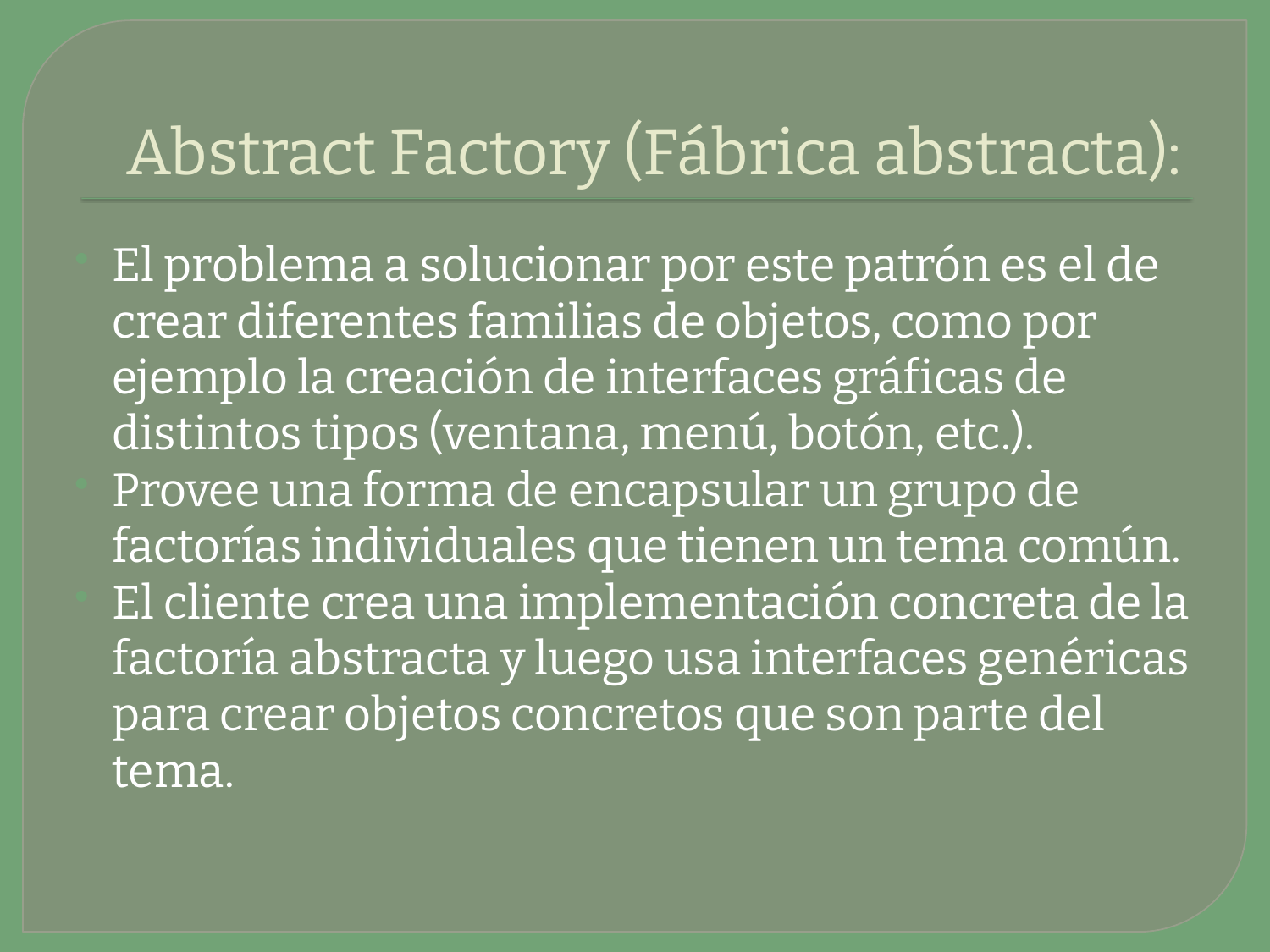

# Abstract Factory (Fábrica abstracta):
El problema a solucionar por este patrón es el de crear diferentes familias de objetos, como por ejemplo la creación de interfaces gráficas de distintos tipos (ventana, menú, botón, etc.).
Provee una forma de encapsular un grupo de factorías individuales que tienen un tema común.
El cliente crea una implementación concreta de la factoría abstracta y luego usa interfaces genéricas para crear objetos concretos que son parte del tema.